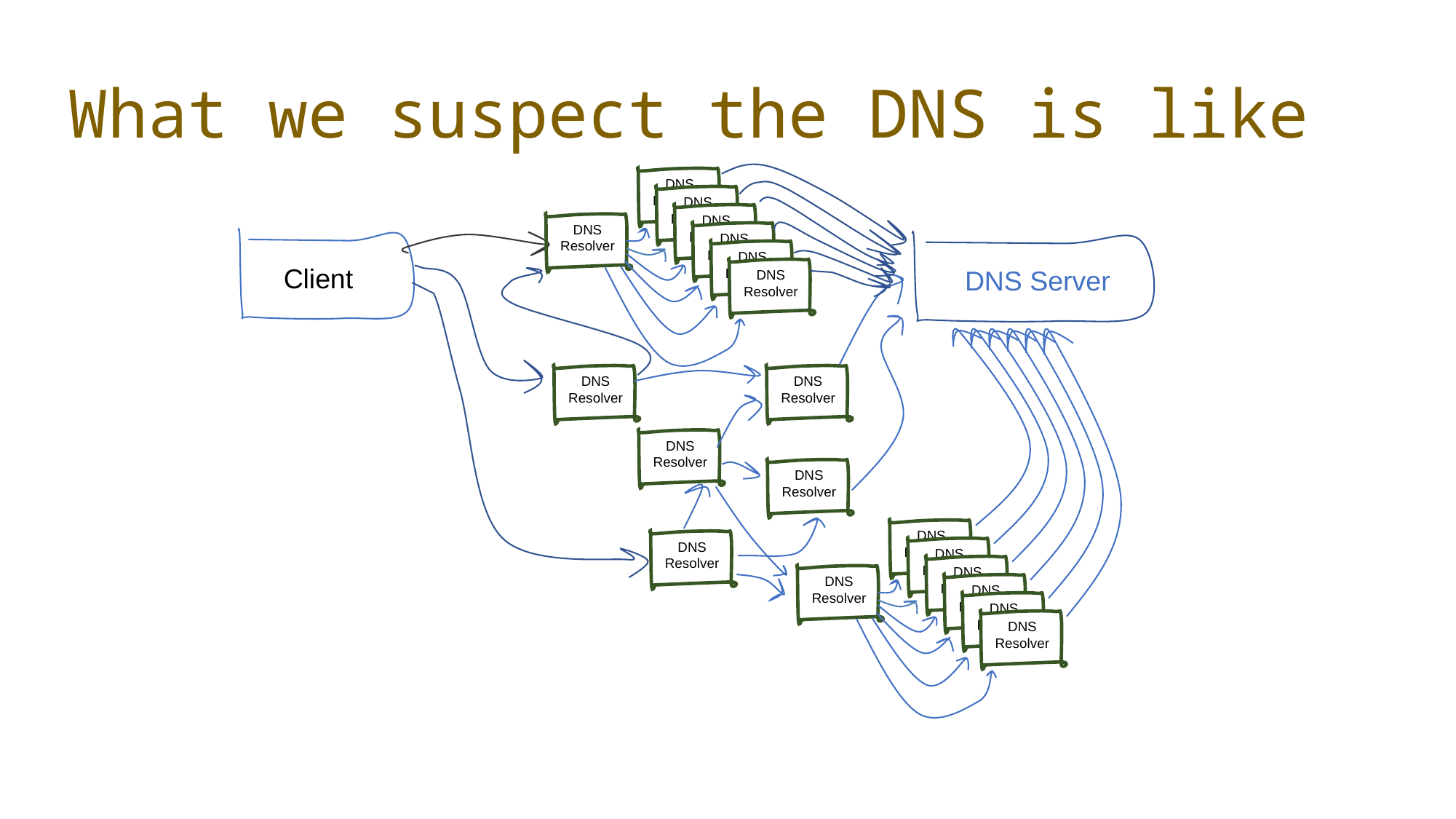

# What we suspect the DNS is like

DNS Resolver

DNS Resolver

DNS Resolver

DNS Resolver

DNS Resolver

DNS Resolver

DNS Resolver

Client
DNS Server

DNS Resolver

DNS Resolver

DNS Resolver

DNS Resolver

DNS Resolver

DNS Resolver

DNS Resolver

DNS Resolver

DNS Resolver

DNS Resolver

DNS Resolver

DNS Resolver